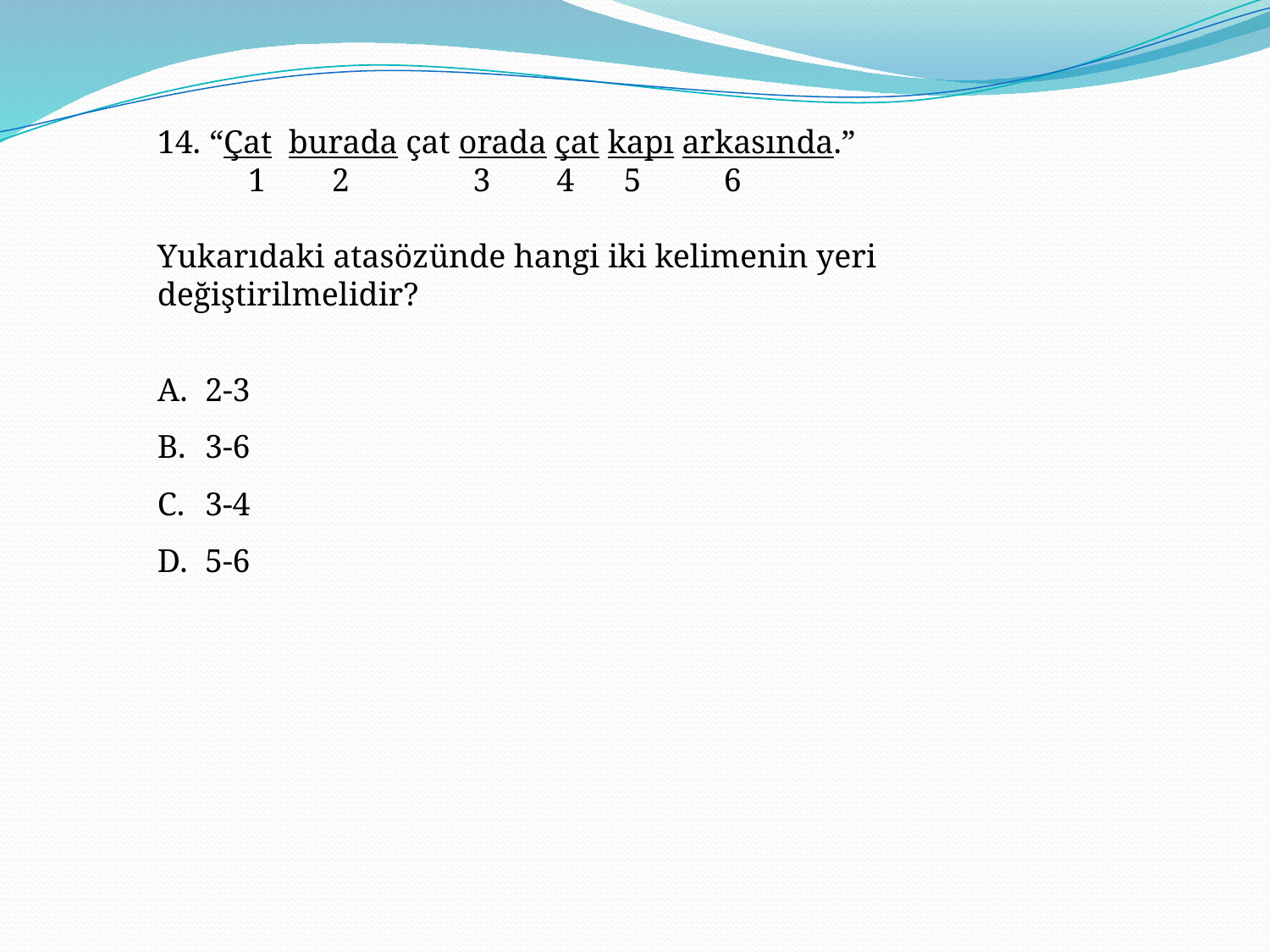

14. “Çat  burada çat orada çat kapı arkasında.”
           1        2               3        4      5          6

Yukarıdaki atasözünde hangi iki kelimenin yeri değiştirilmelidir?

2-3
3-6
3-4
5-6